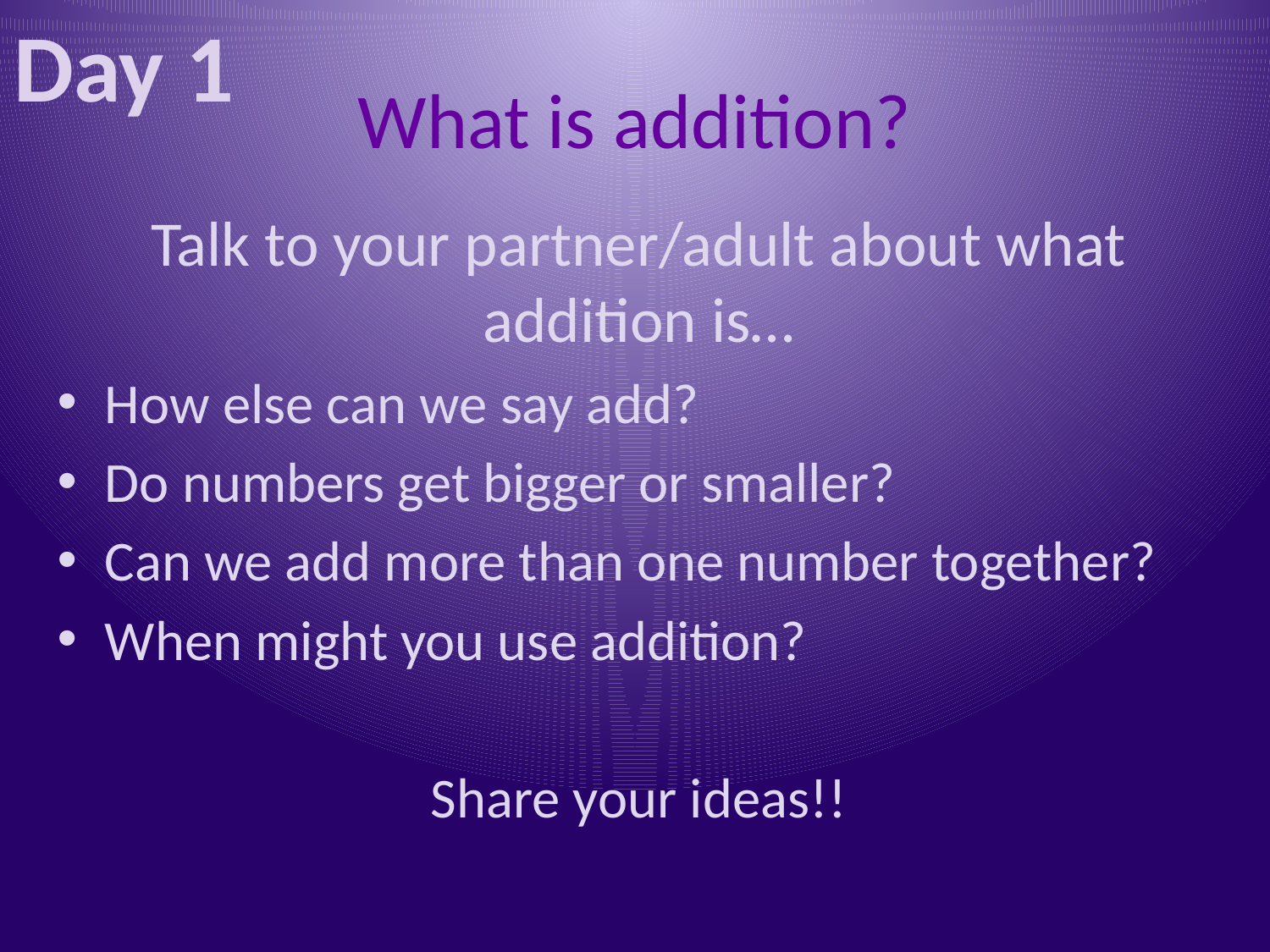

Day 1
# What is addition?
Talk to your partner/adult about what addition is…
How else can we say add?
Do numbers get bigger or smaller?
Can we add more than one number together?
When might you use addition?

Share your ideas!!